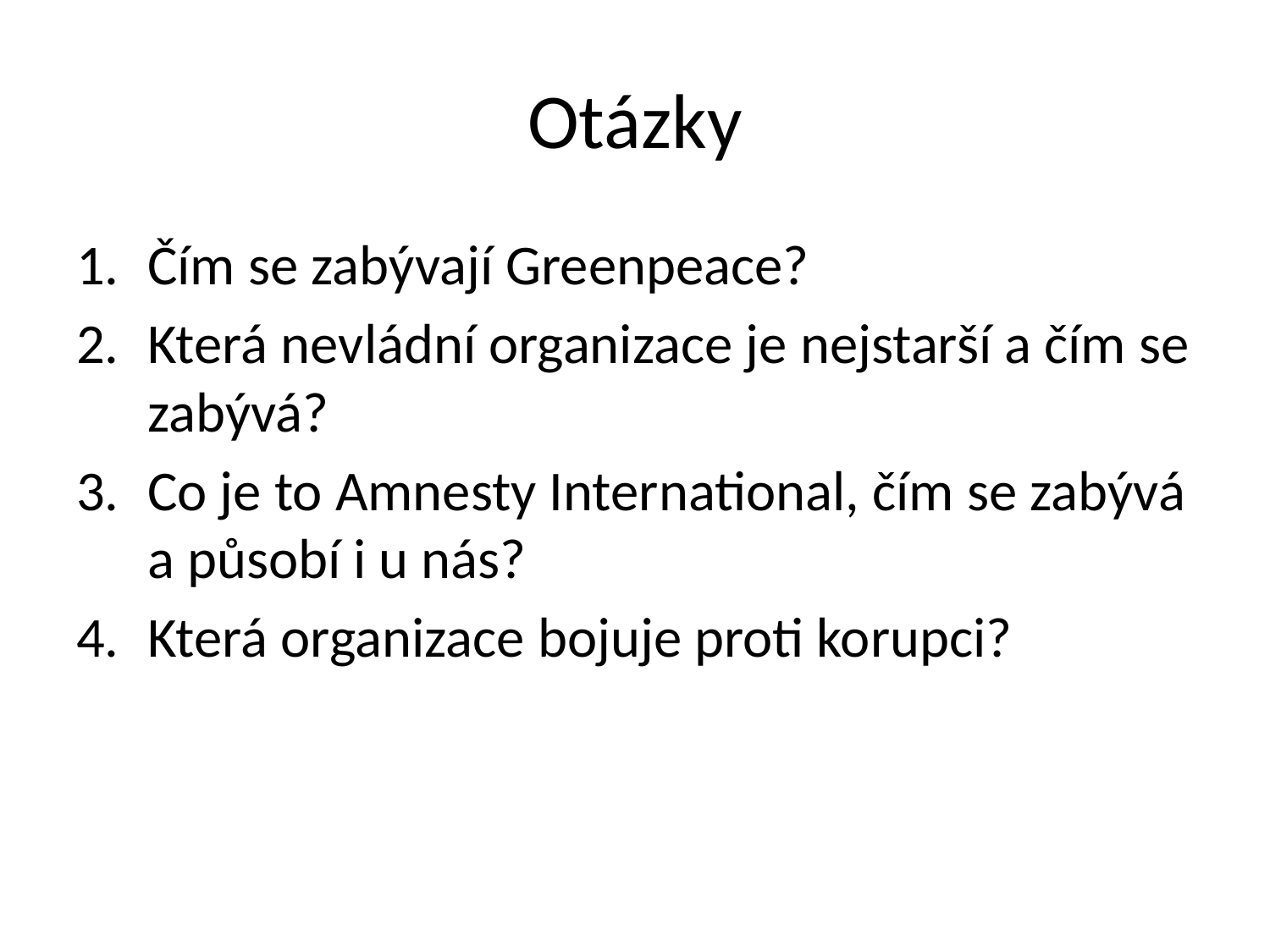

# Otázky
Čím se zabývají Greenpeace?
Která nevládní organizace je nejstarší a čím se zabývá?
Co je to Amnesty International, čím se zabývá a působí i u nás?
Která organizace bojuje proti korupci?